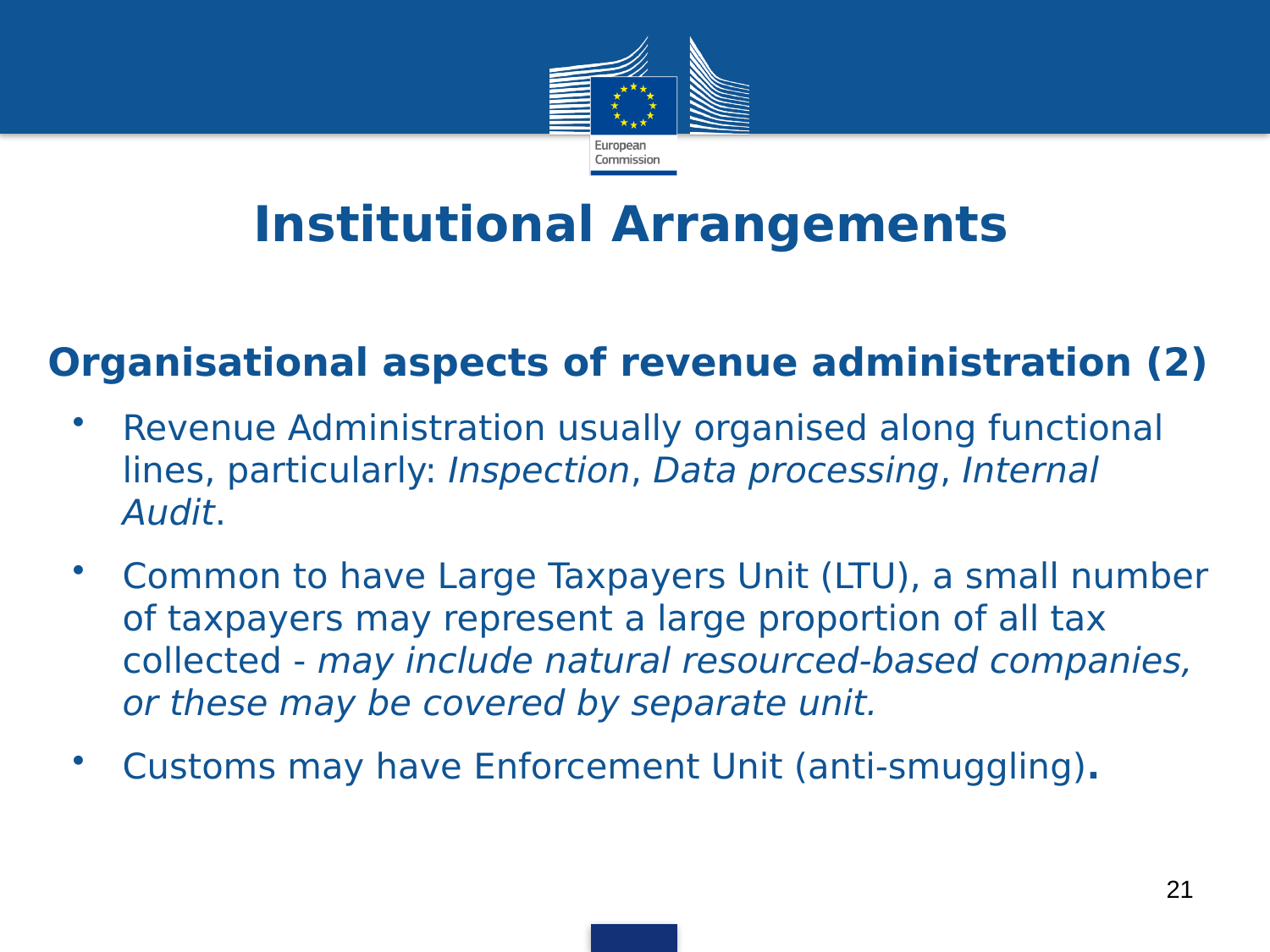

Institutional Arrangements
Organisational aspects of revenue administration (2)
Revenue Administration usually organised along functional lines, particularly: Inspection, Data processing, Internal Audit.
Common to have Large Taxpayers Unit (LTU), a small number of taxpayers may represent a large proportion of all tax collected - may include natural resourced-based companies, or these may be covered by separate unit.
Customs may have Enforcement Unit (anti-smuggling).
21